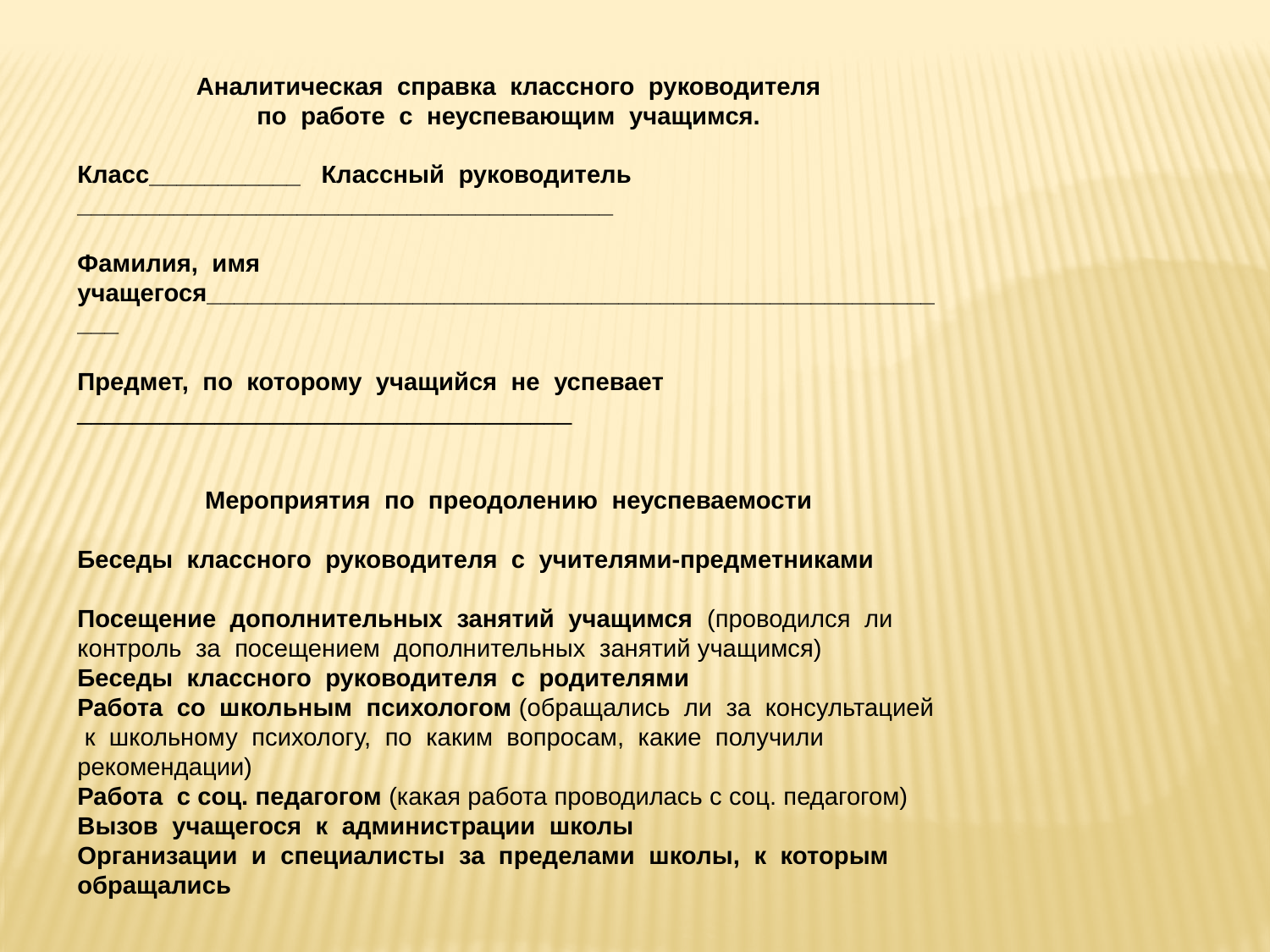

Аналитическая  справка  классного  руководителя
по  работе  с  неуспевающим  учащимся.

Класс___________   Классный  руководитель _______________________________________

Фамилия,  имя  учащегося________________________________________________________

Предмет,  по  которому  учащийся  не  успевает ____________________________________

Мероприятия  по  преодолению  неуспеваемости

Беседы  классного  руководителя  с  учителями-предметниками

Посещение  дополнительных  занятий  учащимся  (проводился  ли  контроль  за  посещением  дополнительных  занятий учащимся)
Беседы  классного  руководителя  с  родителями
Работа  со  школьным  психологом (обращались  ли  за  консультацией  к  школьному  психологу,  по  каким  вопросам,  какие  получили  рекомендации)
Работа  с соц. педагогом (какая работа проводилась с соц. педагогом)
Вызов  учащегося  к  администрации  школы
Организации  и  специалисты  за  пределами  школы,  к  которым  обращались